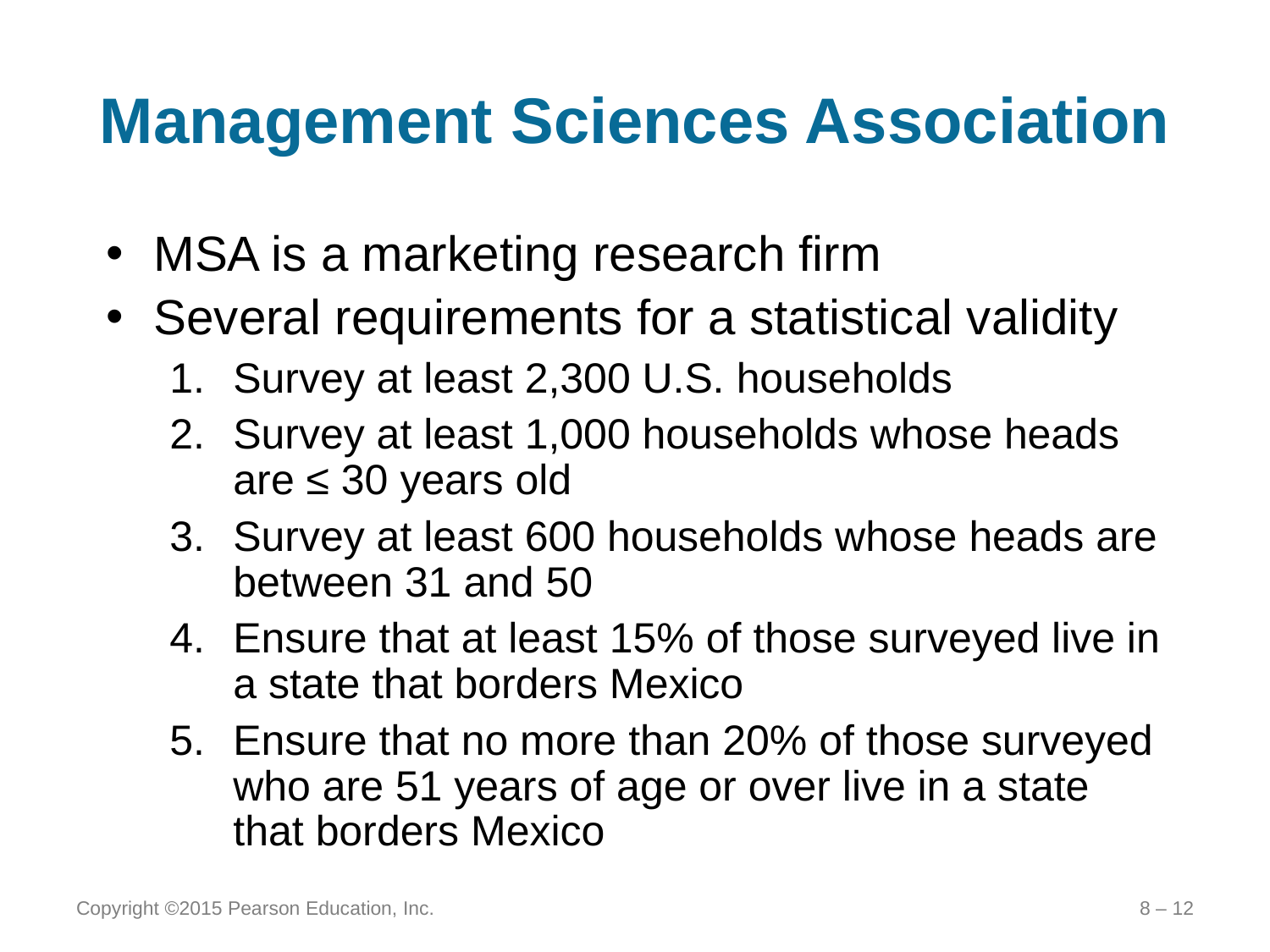

# Management Sciences Association
MSA is a marketing research firm
Several requirements for a statistical validity
Survey at least 2,300 U.S. households
Survey at least 1,000 households whose heads are ≤ 30 years old
Survey at least 600 households whose heads are between 31 and 50
Ensure that at least 15% of those surveyed live in a state that borders Mexico
Ensure that no more than 20% of those surveyed who are 51 years of age or over live in a state that borders Mexico

Copyright ©2015 Pearson Education, Inc.
8 – 12